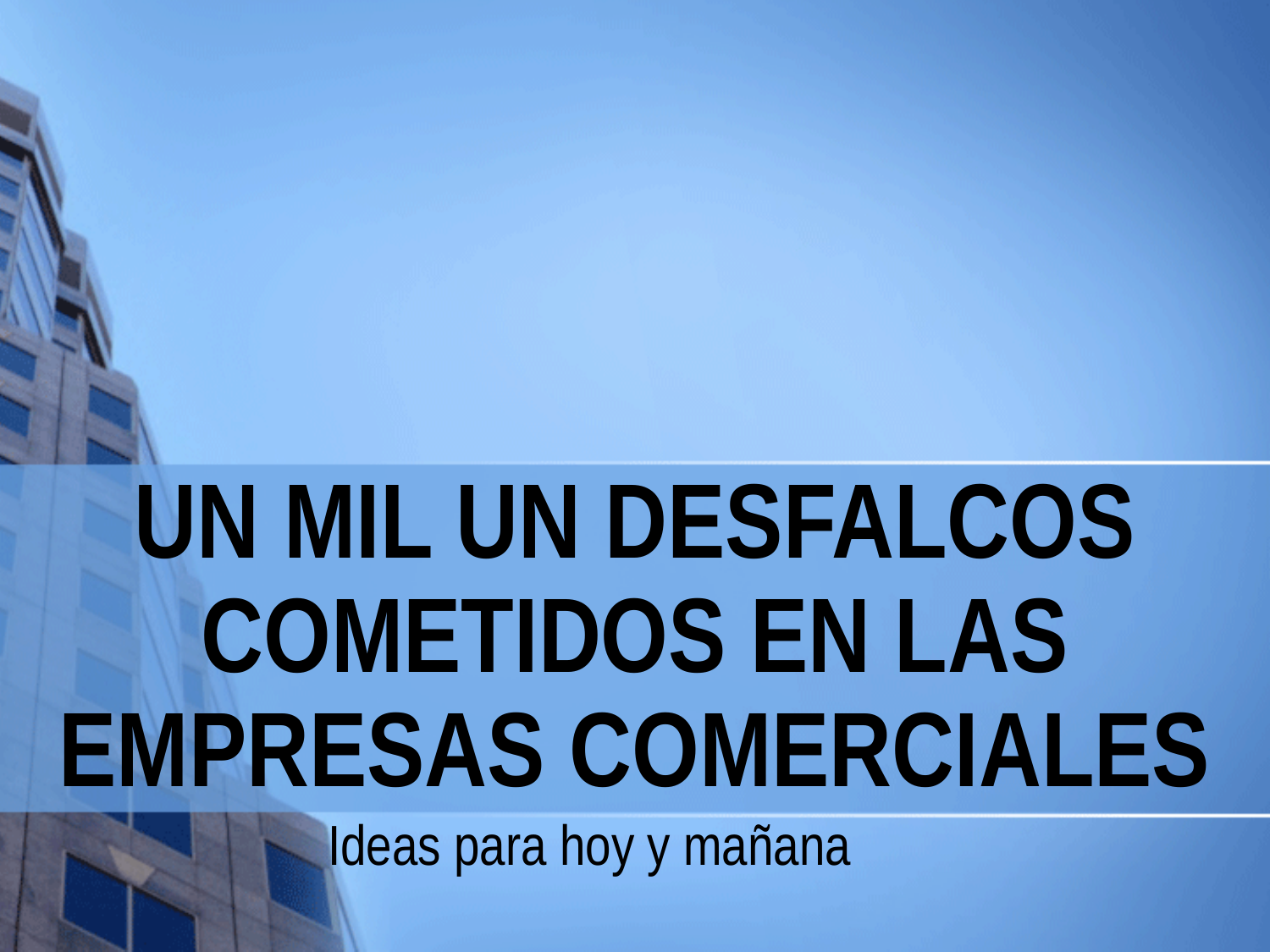

# UN MIL UN DESFALCOS COMETIDOS EN LAS EMPRESAS COMERCIALES
Ideas para hoy y mañana